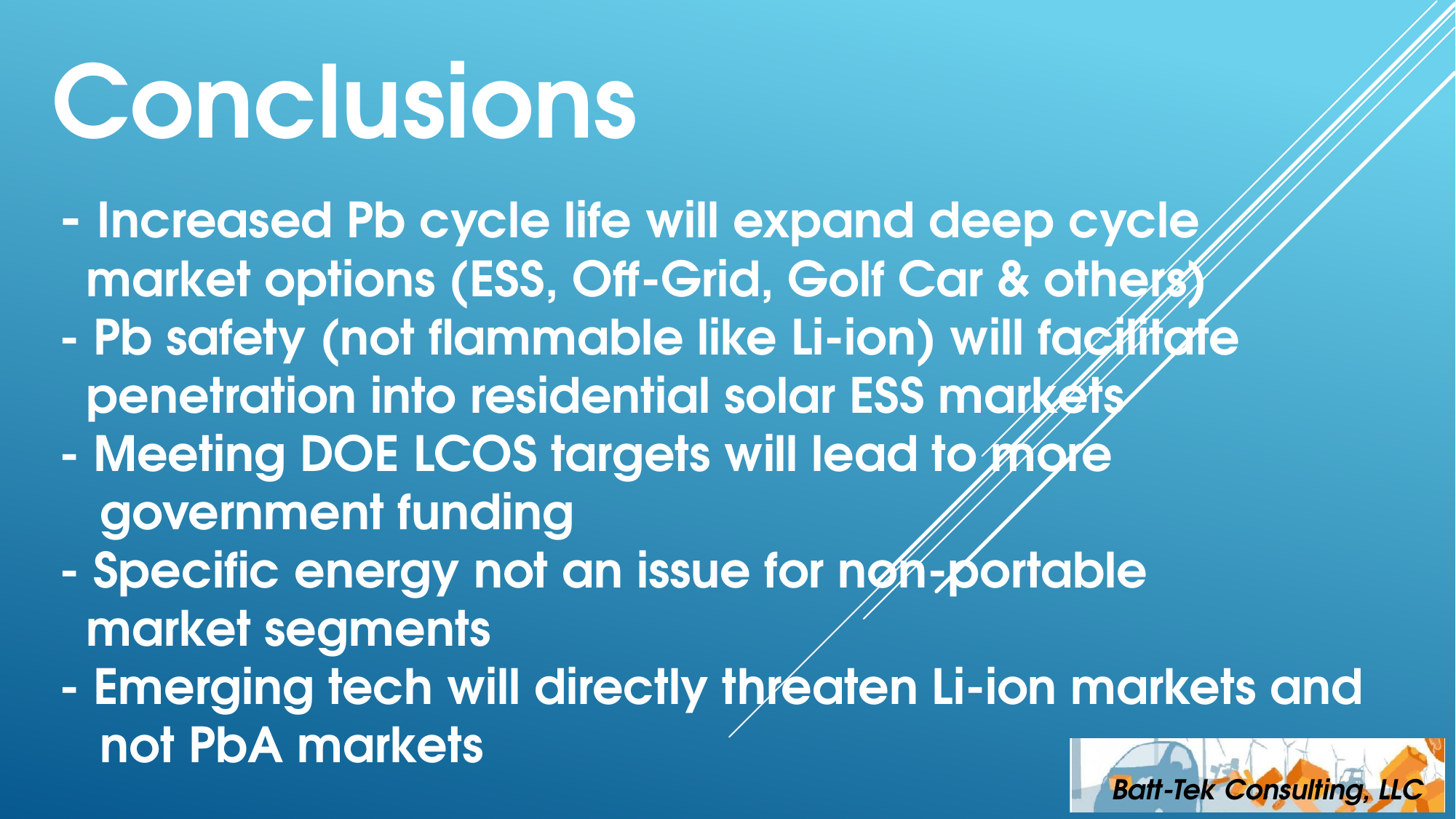

Conclusions
- Increased Pb cycle life will expand deep cycle
  market options (ESS, Off-Grid, Golf Car & others)
- Pb safety (not flammable like Li-ion) will facilitate
  penetration into residential solar ESS markets
- Meeting DOE LCOS targets will lead to more
   government funding
- Specific energy not an issue for non-portable
  market segments
- Emerging tech will directly threaten Li-ion markets and
   not PbA markets